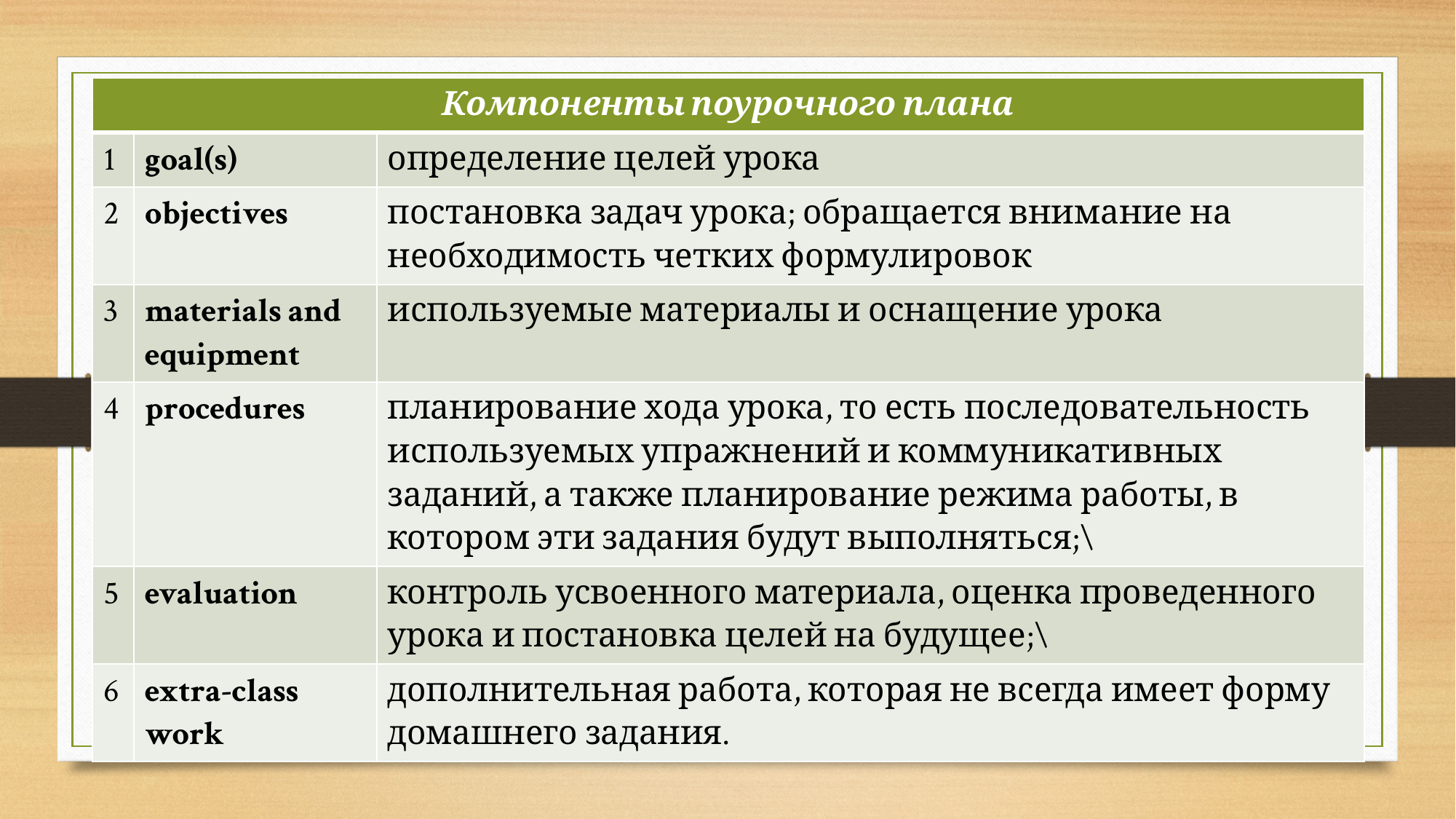

| Компоненты поурочного плана |  |  |
| --- | --- | --- |
| 1 | goal(s) | определение целей урока |
| 2 | objectives | постановка задач урока; обращается внимание на необходимость четких формулировок |
| 3 | materials and equipment | используемые материалы и оснащение урока |
| 4 | procedures | планирование хода урока, то есть последовательность используемых упражнений и коммуникативных заданий, а также планирование режима работы, в котором эти задания будут выполняться;\ |
| 5 | evaluation | контроль усвоенного материала, оценка проведенного урока и постановка целей на будущее;\ |
| 6 | extra-class work | дополнительная работа, которая не всегда имеет форму домашнего задания. |